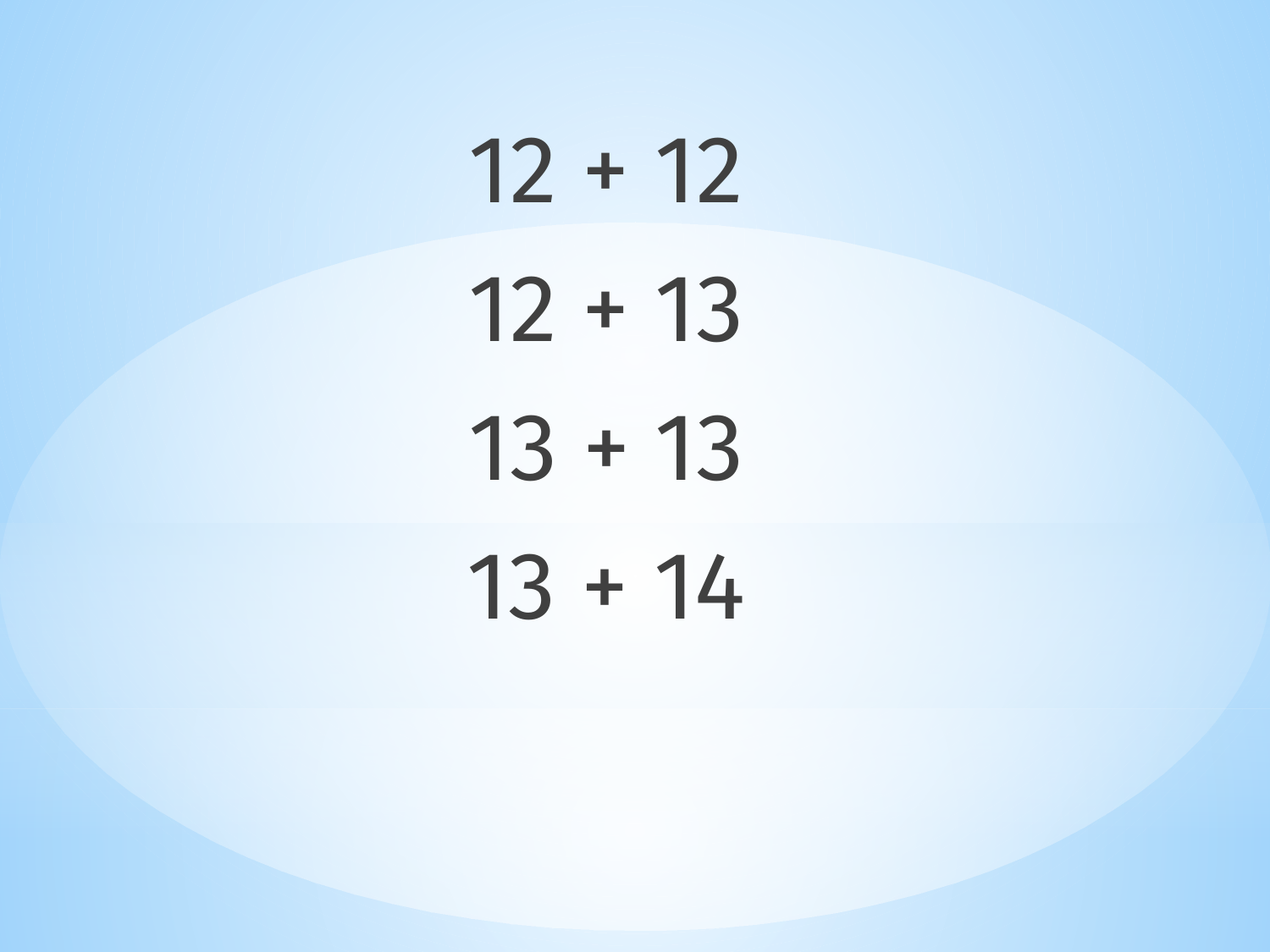

12 + 12
12 + 13
13 + 13
13 + 14